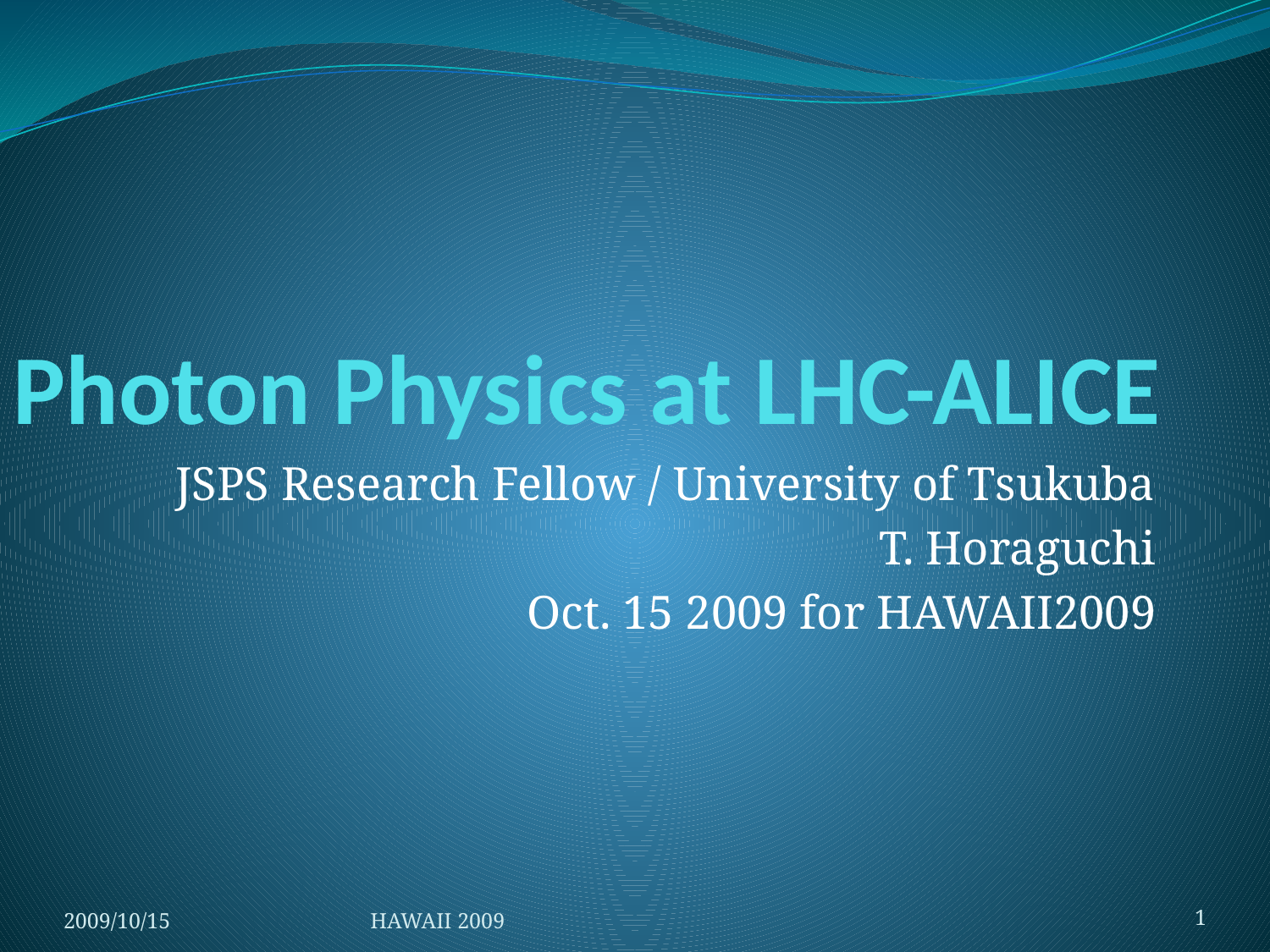

# Photon Physics at LHC-ALICE
JSPS Research Fellow / University of Tsukuba
T. Horaguchi
Oct. 15 2009 for HAWAII2009
2009/10/15
HAWAII 2009
1